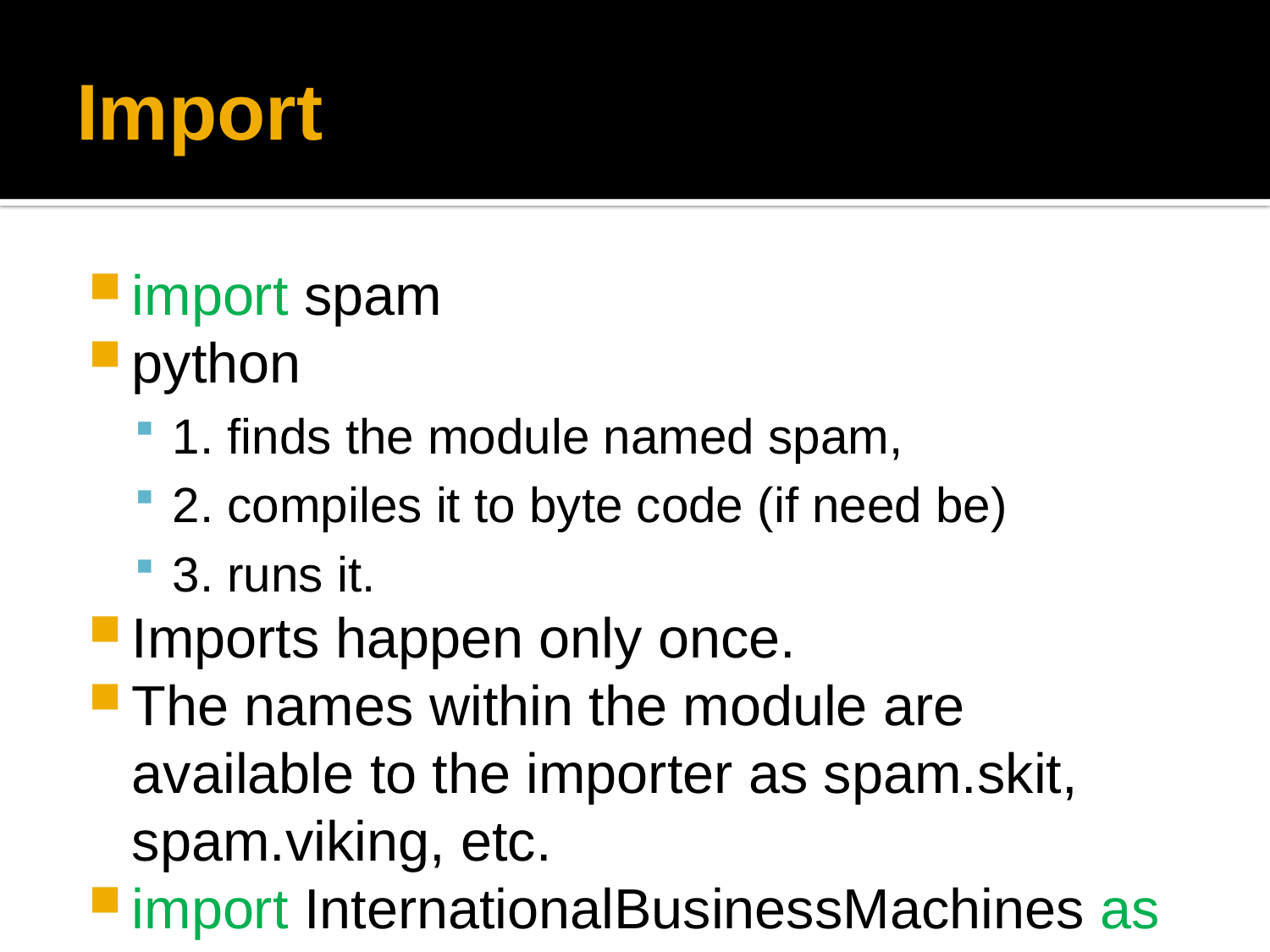

# Import
import spam
python
1. finds the module named spam,
2. compiles it to byte code (if need be)
3. runs it.
Imports happen only once.
The names within the module are available to the importer as spam.skit, spam.viking, etc.
import InternationalBusinessMachines as ibm